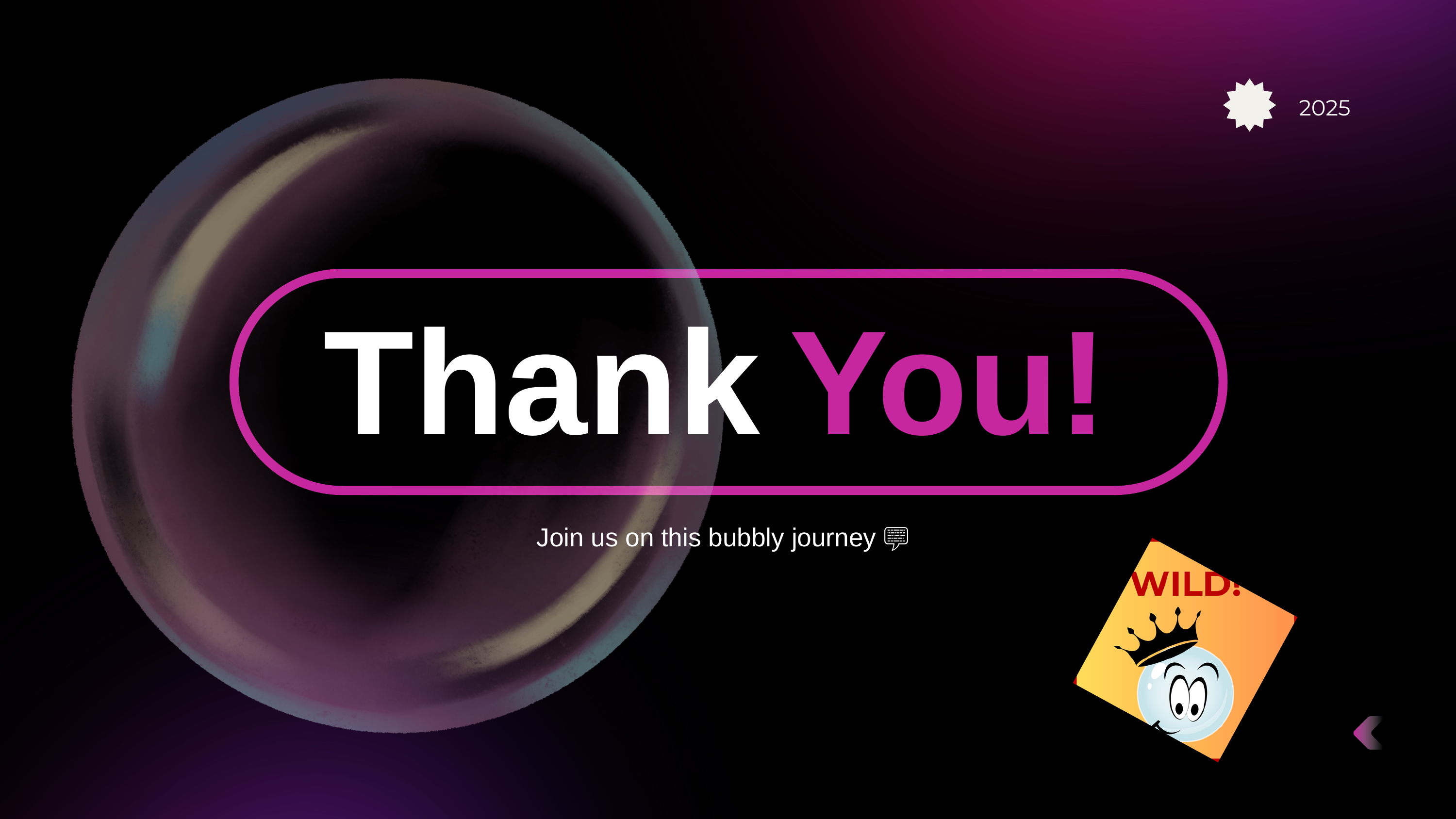

2025

Thank
You!

Join us on this bubbly journey 💬🫧